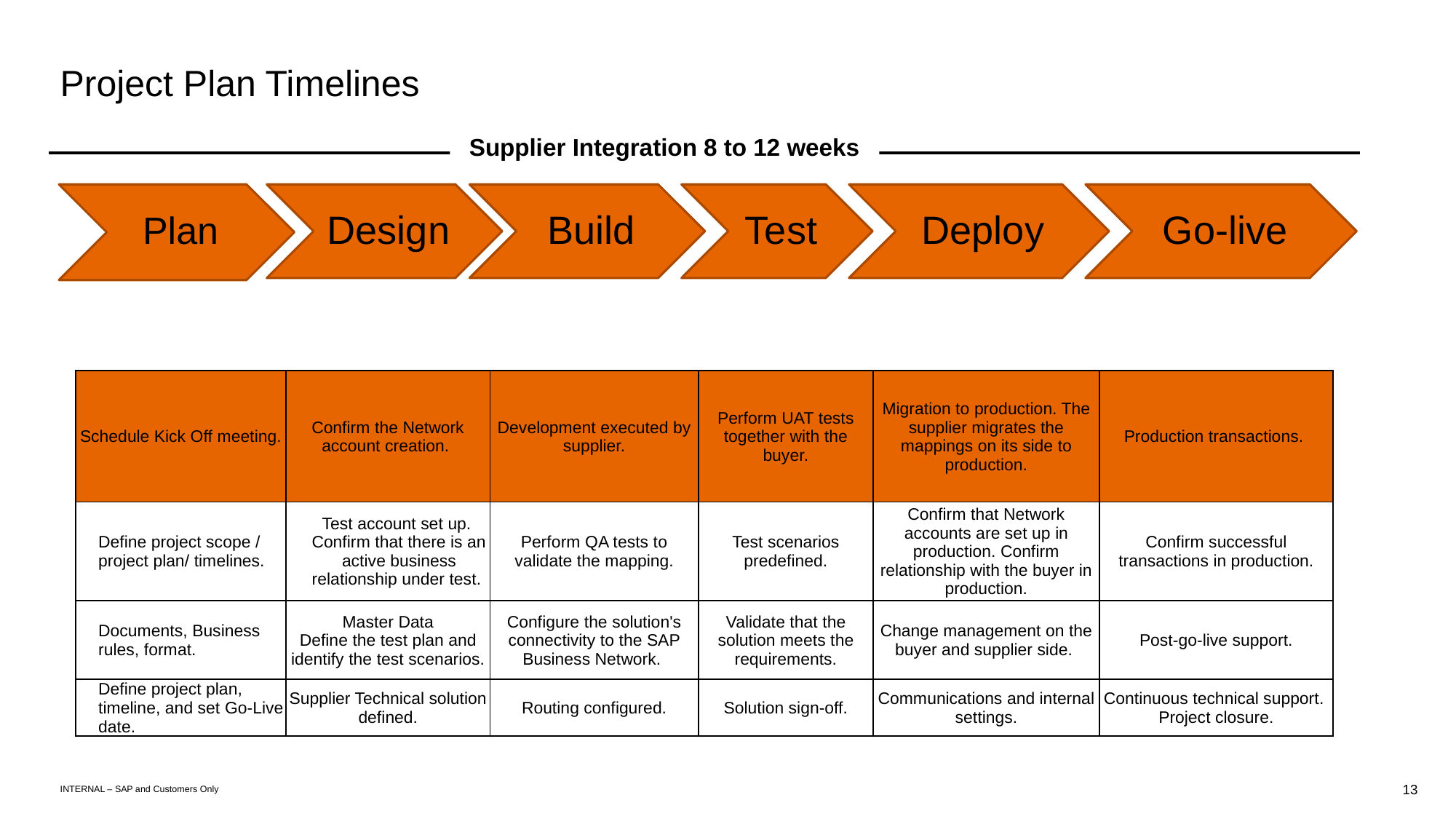

# Project Plan Timelines
Supplier Integration 8 to 12 weeks
Plan
Design
Build
Test
Deploy
Go-live
| Schedule Kick Off meeting. | Confirm the Network account creation. | Development executed by supplier. | Perform UAT tests together with the buyer. | Migration to production. The supplier migrates the mappings on its side to production. | Production transactions. |
| --- | --- | --- | --- | --- | --- |
| Define project scope / project plan/ timelines. | Test account set up. Confirm that there is an active business relationship under test. | Perform QA tests to validate the mapping. | Test scenarios predefined. | Confirm that Network accounts are set up in production. Confirm relationship with the buyer in production. | Confirm successful transactions in production. |
| Documents, Business rules, format. | Master Data Define the test plan and identify the test scenarios. | Configure the solution's connectivity to the SAP Business Network. | Validate that the solution meets the requirements. | Change management on the buyer and supplier side. | Post-go-live support. |
| Define project plan, timeline, and set Go-Live date. | Supplier Technical solution defined. | Routing configured. | Solution sign-off. | Communications and internal settings. | Continuous technical support. Project closure. |